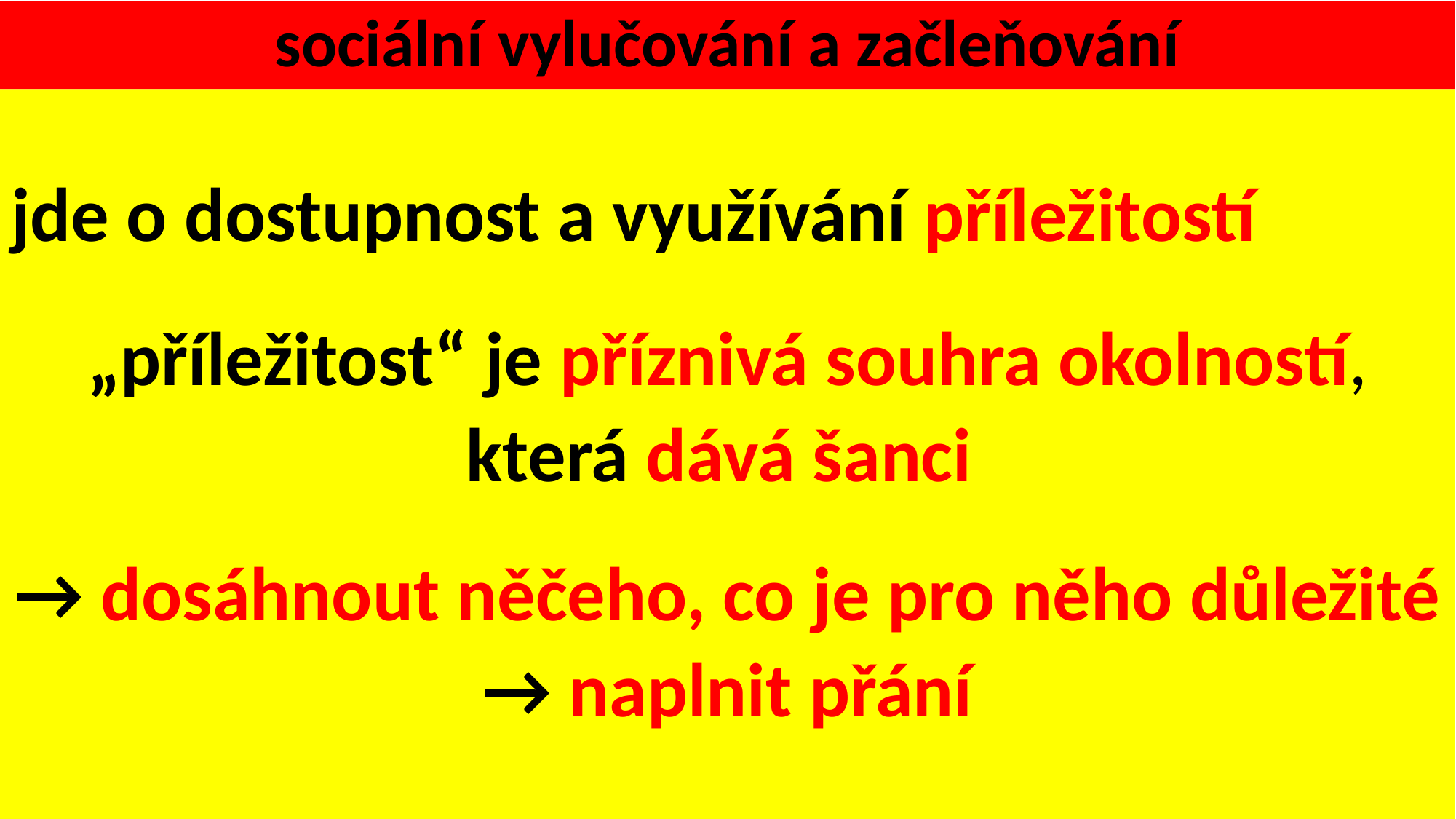

# sociální vylučování a začleňování

jde o dostupnost a využívání příležitostí

„příležitost“ je příznivá souhra okolností,
která dává šanci

→ dosáhnout něčeho, co je pro něho důležité
→ naplnit přání